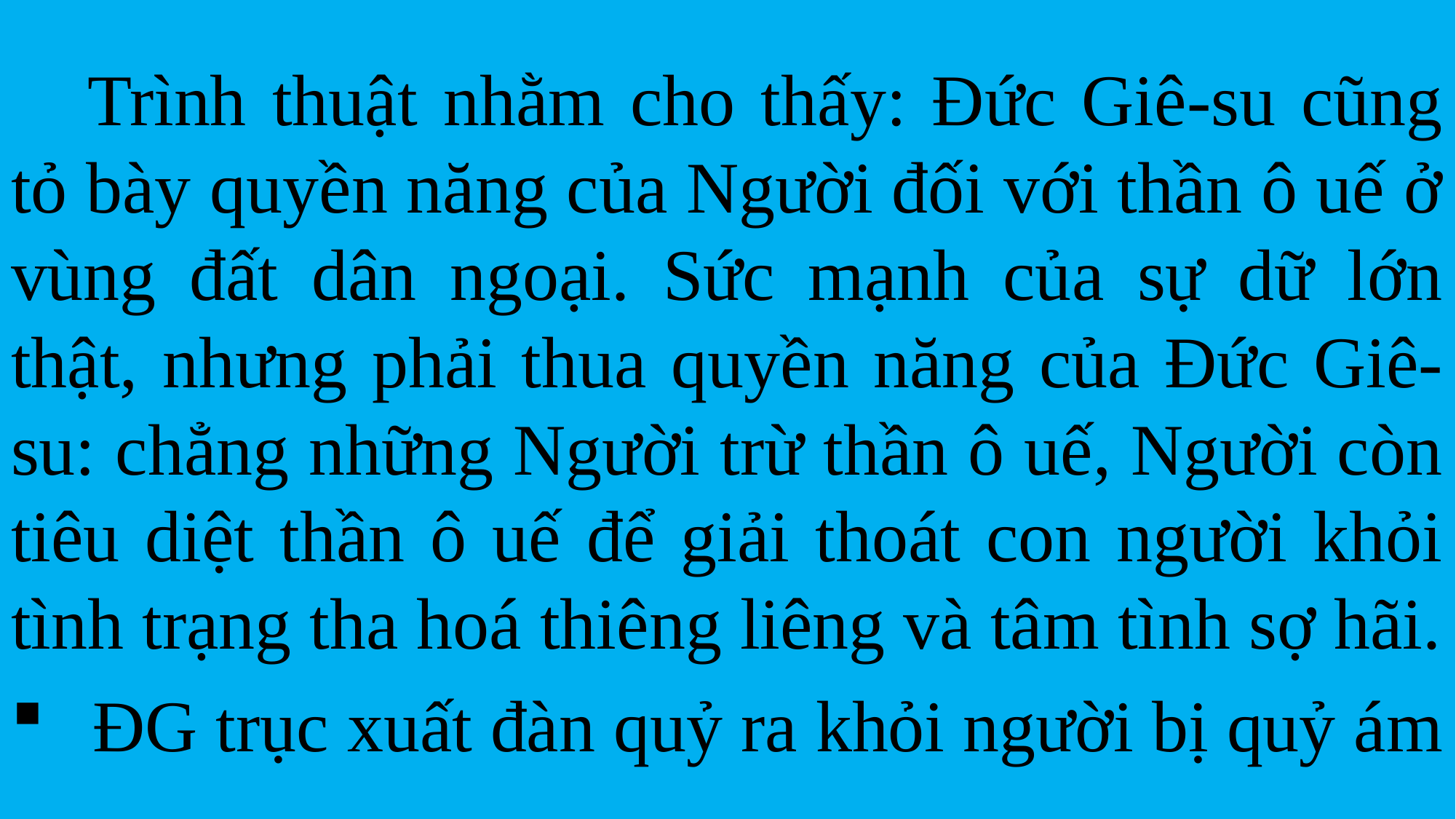

Trình thuật nhằm cho thấy: Đức Giê-su cũng tỏ bày quyền năng của Người đối với thần ô uế ở vùng đất dân ngoại. Sức mạnh của sự dữ lớn thật, nhưng phải thua quyền năng của Đức Giê-su: chẳng những Người trừ thần ô uế, Người còn tiêu diệt thần ô uế để giải thoát con người khỏi tình trạng tha hoá thiêng liêng và tâm tình sợ hãi.
ĐG trục xuất đàn quỷ ra khỏi người bị quỷ ám